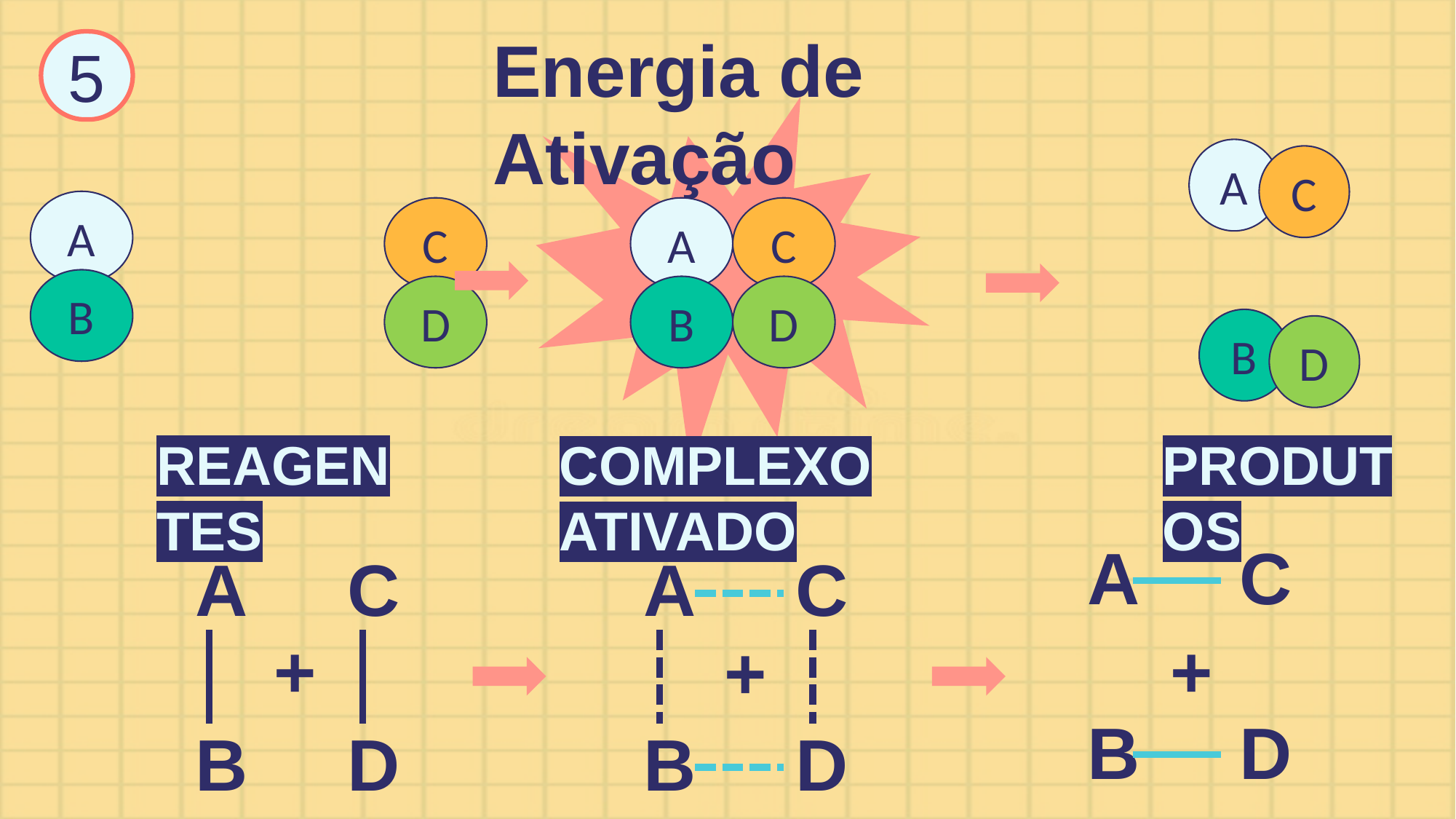

Energia de Ativação
5

A
C
A
B
C
D
A
B
C
D

B
D
REAGENTES
PRODUTOS
COMPLEXO ATIVADO
A

B
C

D
A

B
C

D
A

B
C

D
+
+
+